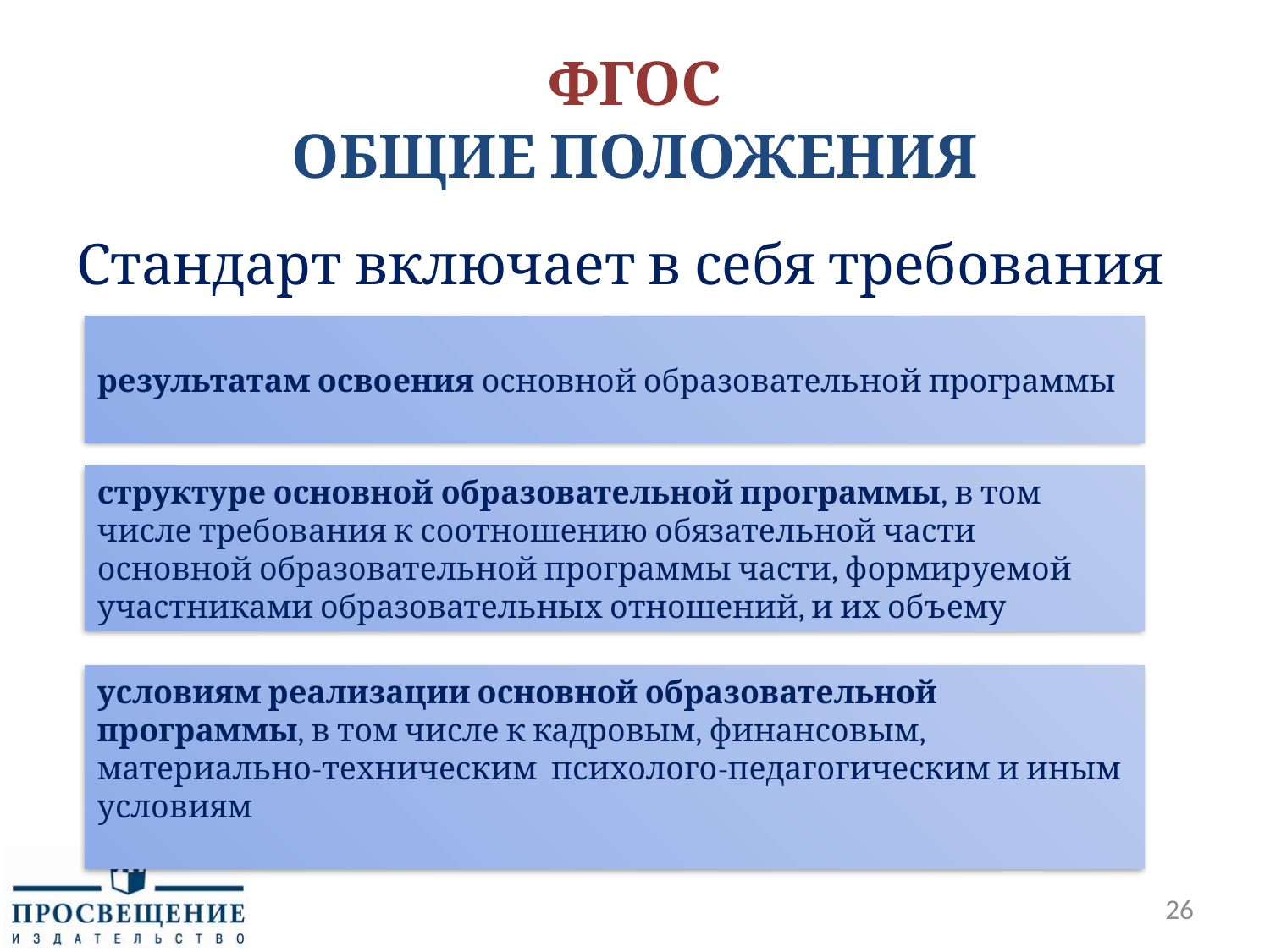

# ФГОС ОБЩИЕ ПОЛОЖЕНИЯ
Стандарт включает в себя требования к:

результатам освоения основной образовательной программы

структуре основной образовательной программы, в том числе требования к соотношению обязательной части основной образовательной программы части, формируемой участниками образовательных отношений, и их объему
условиям реализации основной образовательной программы, в том числе к кадровым, финансовым, материально-техническим  психолого-педагогическим и иным условиям

26